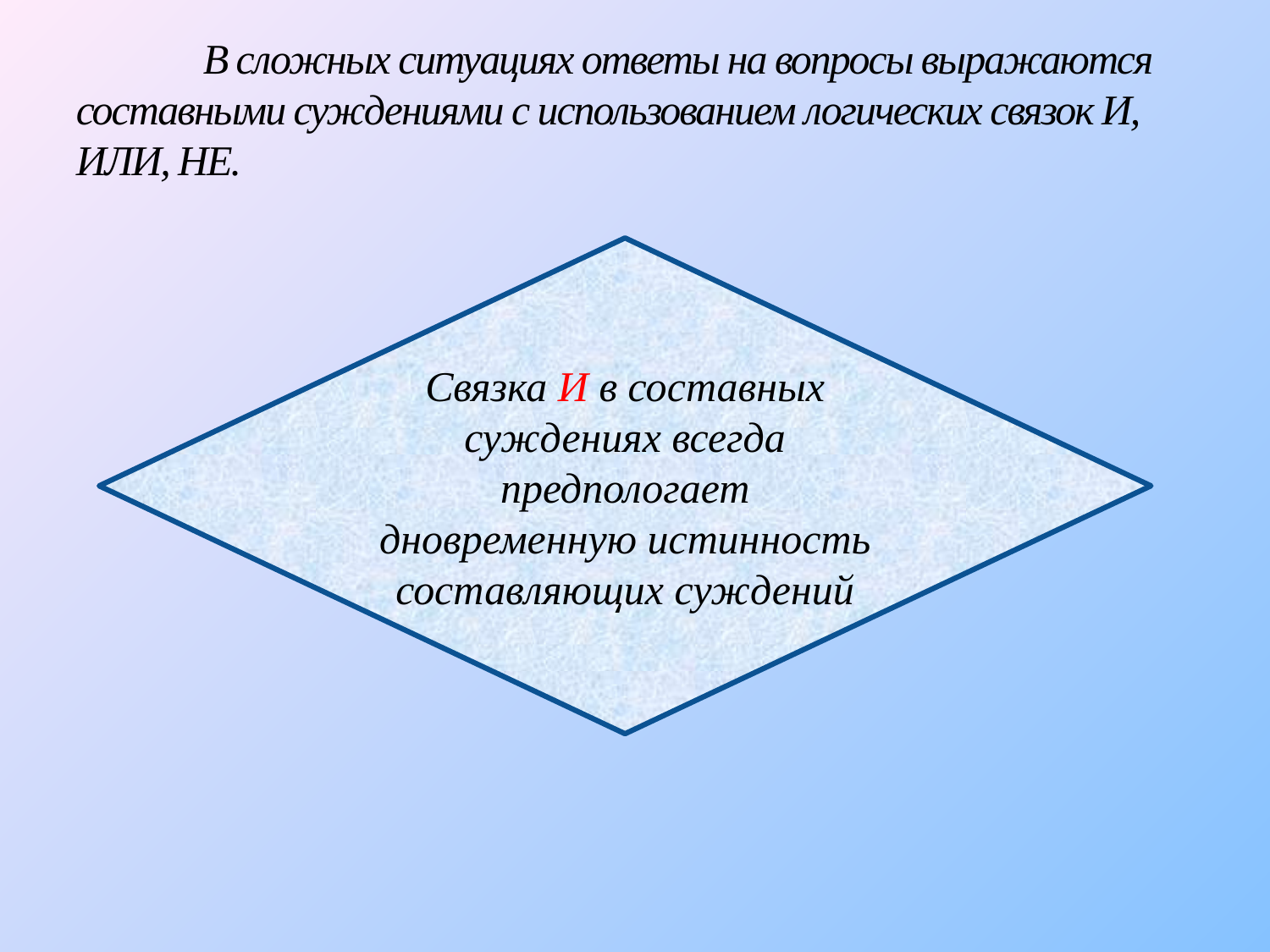

# В сложных ситуациях ответы на вопросы выражаются составными суждениями с использованием логических связок И, ИЛИ, НЕ.
Связка И в составных суждениях всегда предпологает дновременную истинность составляющих суждений